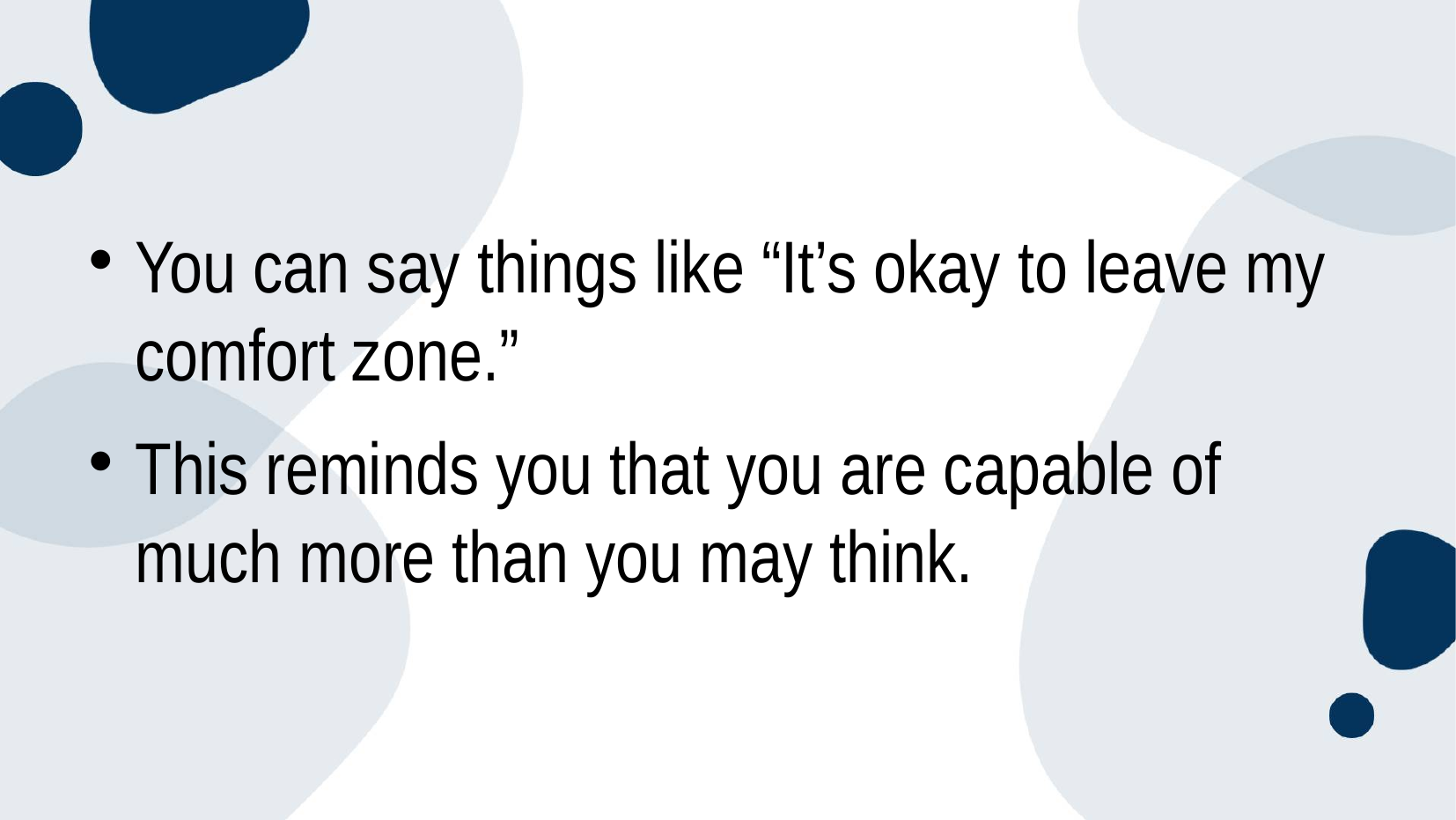

You can say things like “It’s okay to leave my comfort zone.”
This reminds you that you are capable of much more than you may think.